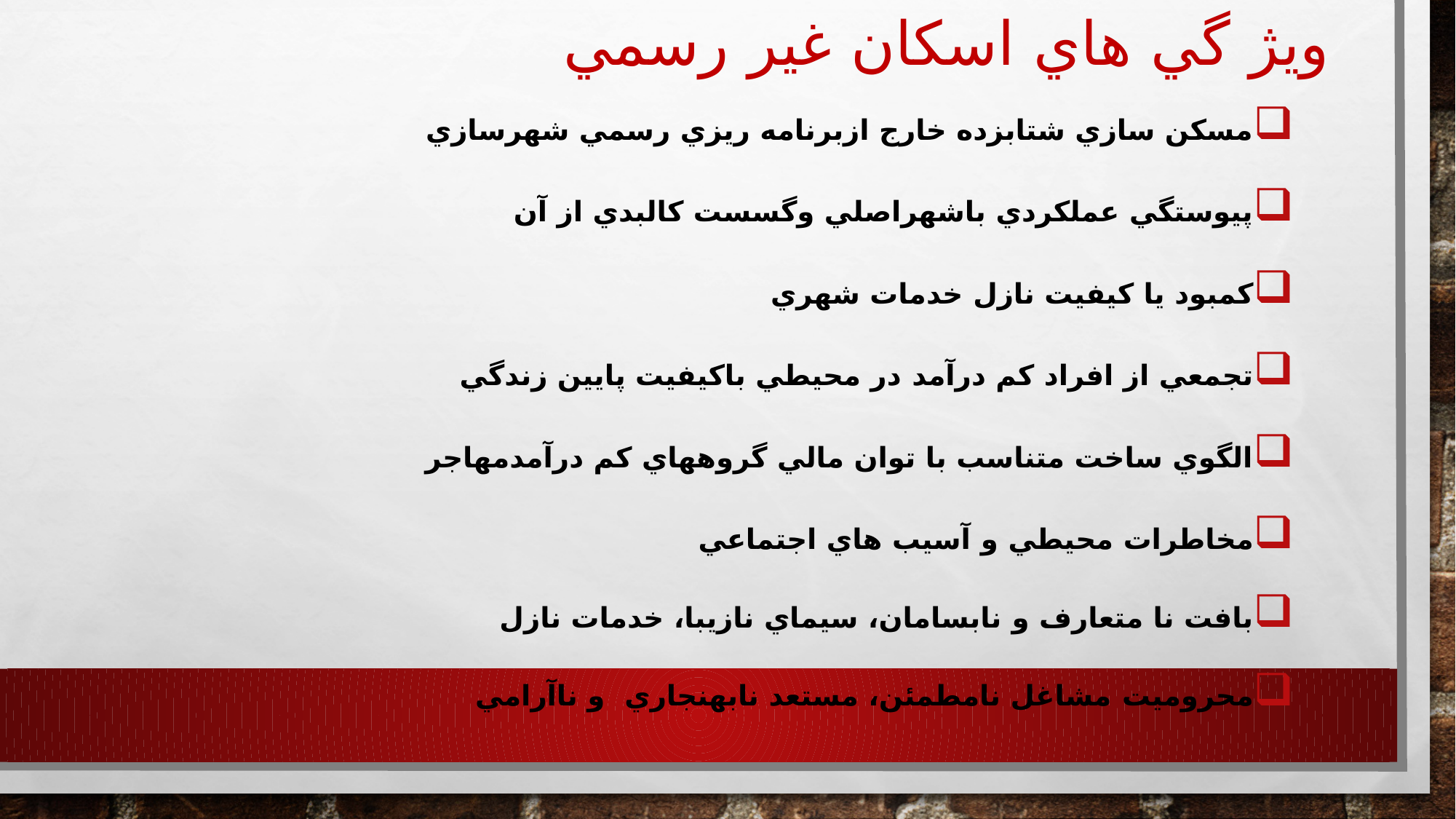

# ويژ گي هاي اسكان غير رسمي
مسكن سازي شتابزده خارج ازبرنامه ريزي رسمي شهرسازي
پيوستگي عملكردي باشهراصلي وگسست كالبدي از آن
كمبود يا كيفيت نازل خدمات شهري
تجمعي از افراد كم درآمد در محيطي باكيفيت پايين زندگي
الگوي ساخت متناسب با توان مالي گروههاي كم درآمدمهاجر
مخاطرات محيطي و آسيب هاي اجتماعي
بافت نا متعارف و نابسامان، سيماي نازيبا، خدمات نازل
محروميت مشاغل نامطمئن، مستعد نابهنجاري  و ناآرامي